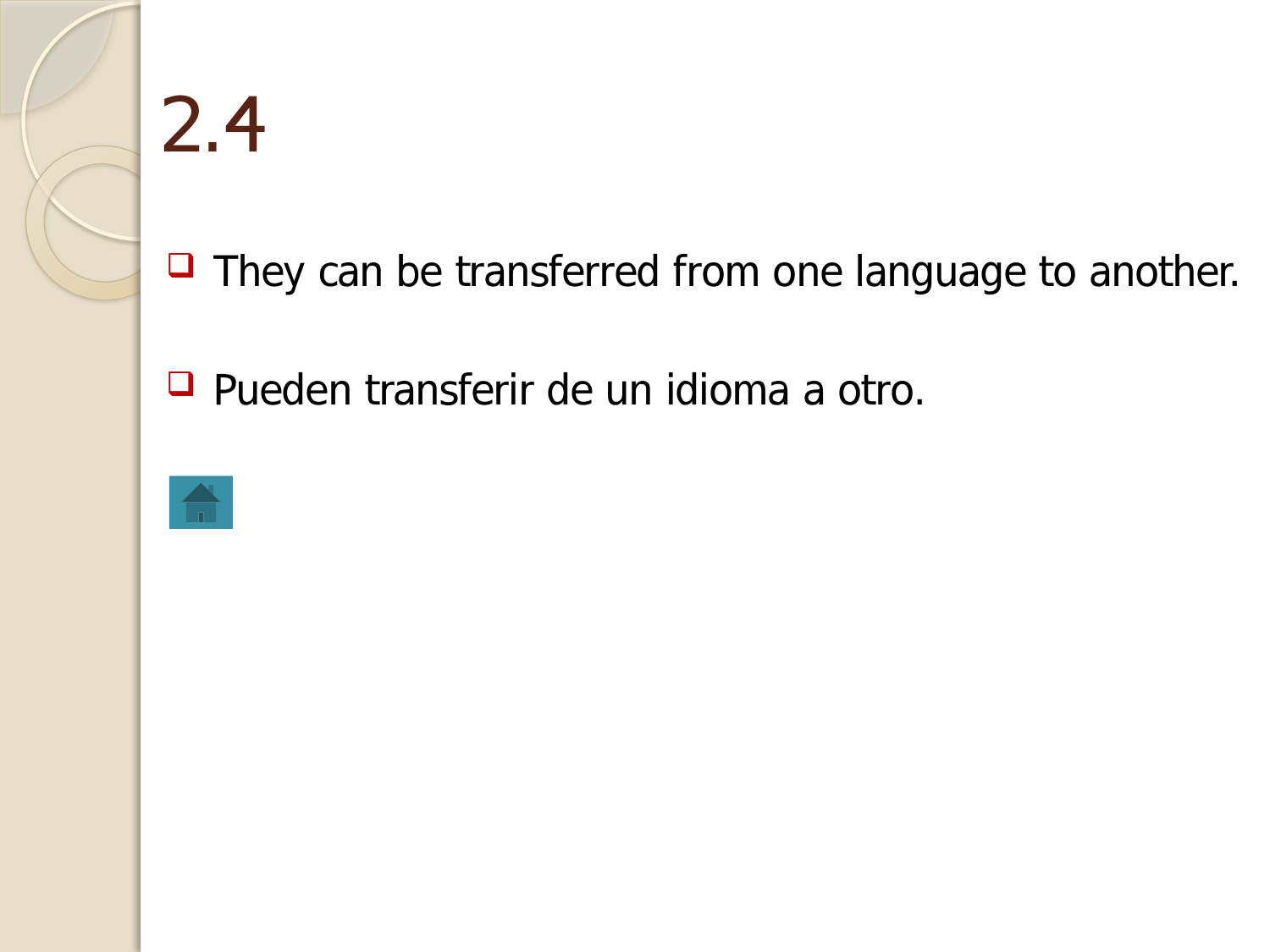

# 2.4
They can be transferred from one language to another.

Pueden transferir de un idioma a otro.